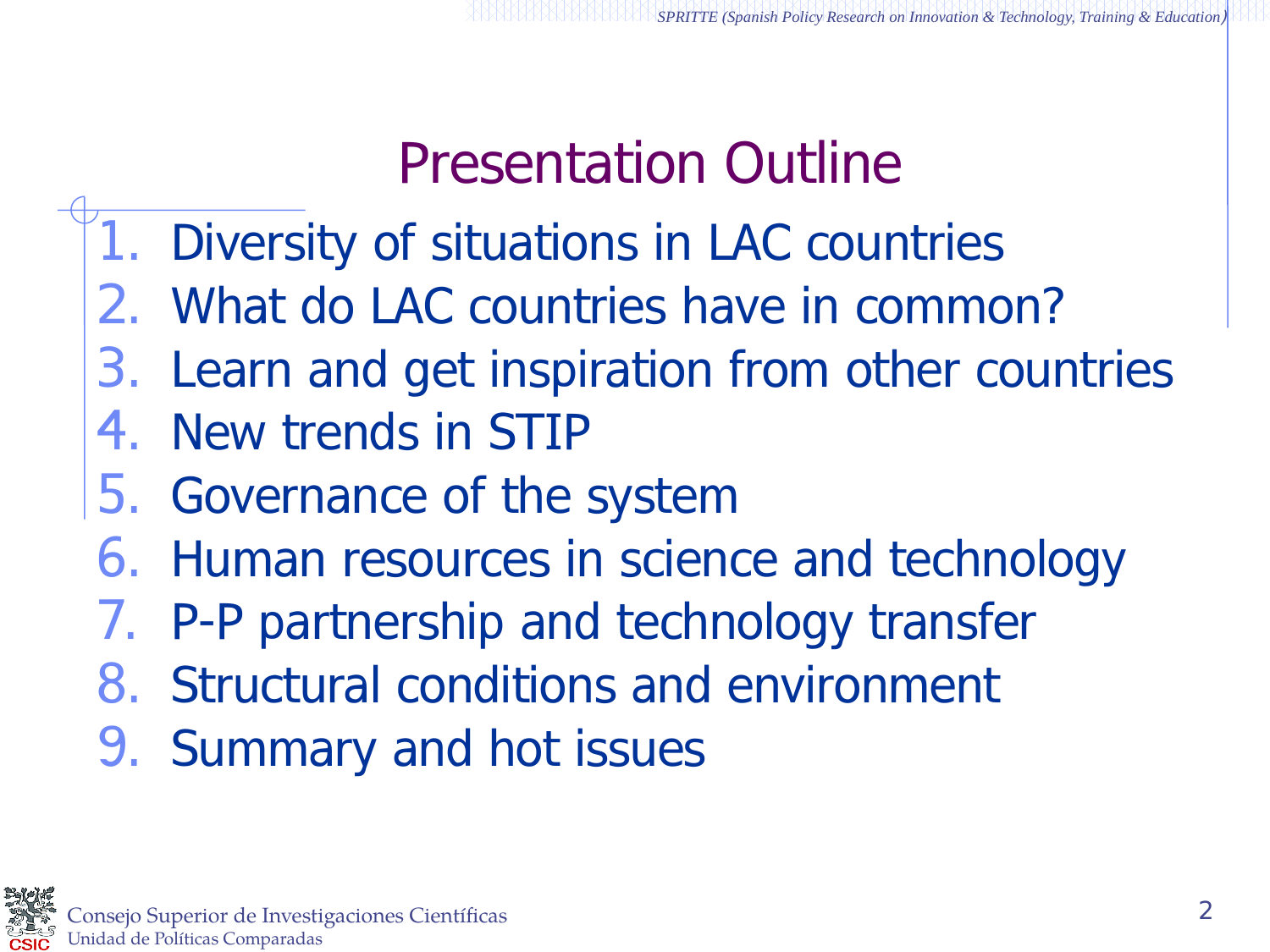

# Presentation Outline
Diversity of situations in LAC countries
What do LAC countries have in common?
Learn and get inspiration from other countries
New trends in STIP
Governance of the system
Human resources in science and technology
P-P partnership and technology transfer
Structural conditions and environment
Summary and hot issues
2